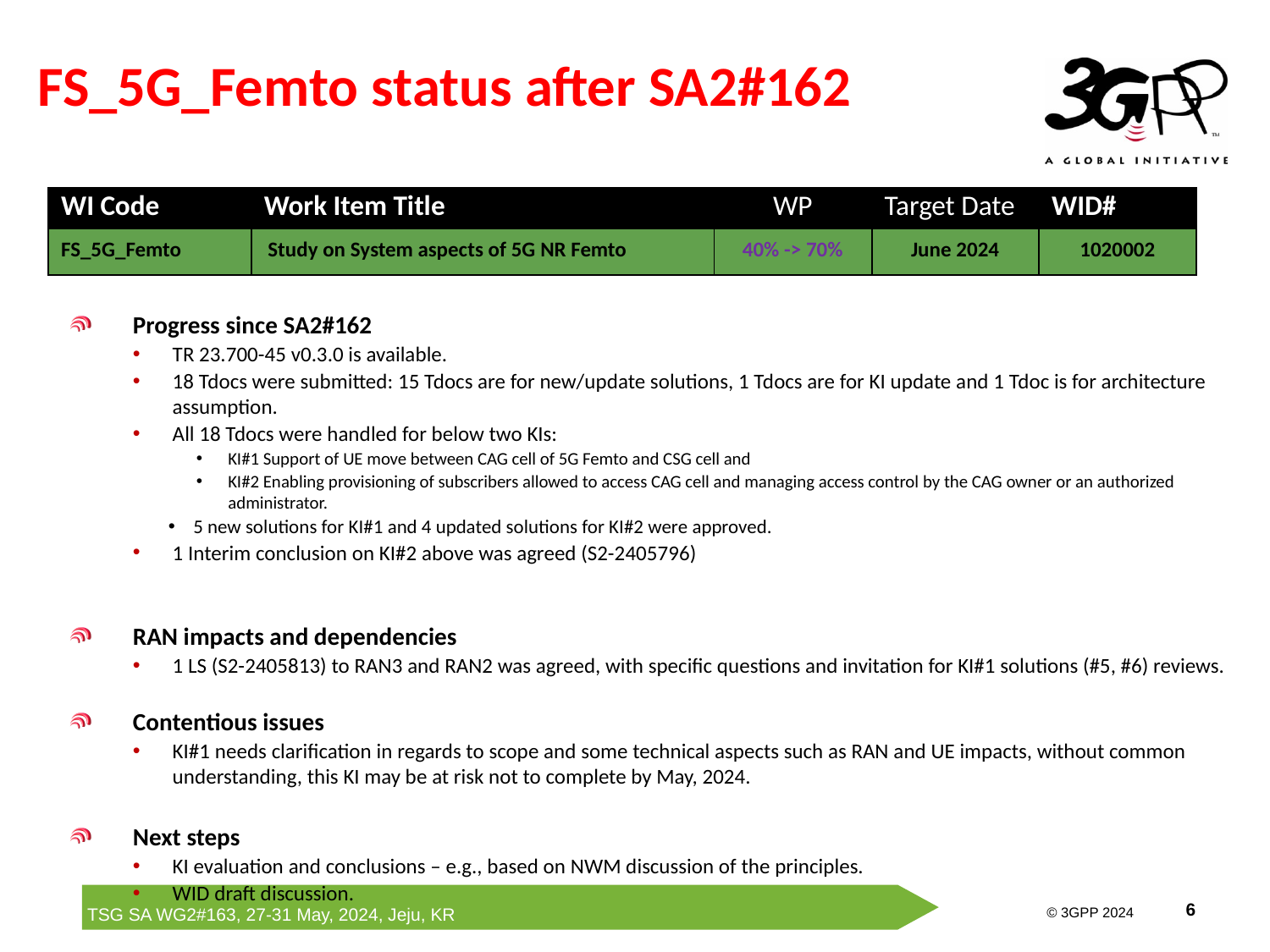

# FS_5G_Femto status after SA2#162
| WI Code | Work Item Title | WP | Target Date | WID# |
| --- | --- | --- | --- | --- |
| FS\_5G\_Femto | Study on System aspects of 5G NR Femto | 40% -> 70% | June 2024 | 1020002 |
Progress since SA2#162
TR 23.700-45 v0.3.0 is available.
18 Tdocs were submitted: 15 Tdocs are for new/update solutions, 1 Tdocs are for KI update and 1 Tdoc is for architecture assumption.
All 18 Tdocs were handled for below two KIs:
KI#1 Support of UE move between CAG cell of 5G Femto and CSG cell and
KI#2 Enabling provisioning of subscribers allowed to access CAG cell and managing access control by the CAG owner or an authorized administrator.
5 new solutions for KI#1 and 4 updated solutions for KI#2 were approved.
1 Interim conclusion on KI#2 above was agreed (S2-2405796)

RAN impacts and dependencies
1 LS (S2-2405813) to RAN3 and RAN2 was agreed, with specific questions and invitation for KI#1 solutions (#5, #6) reviews.

Contentious issues
KI#1 needs clarification in regards to scope and some technical aspects such as RAN and UE impacts, without common understanding, this KI may be at risk not to complete by May, 2024.

Next steps
KI evaluation and conclusions – e.g., based on NWM discussion of the principles.
WID draft discussion.